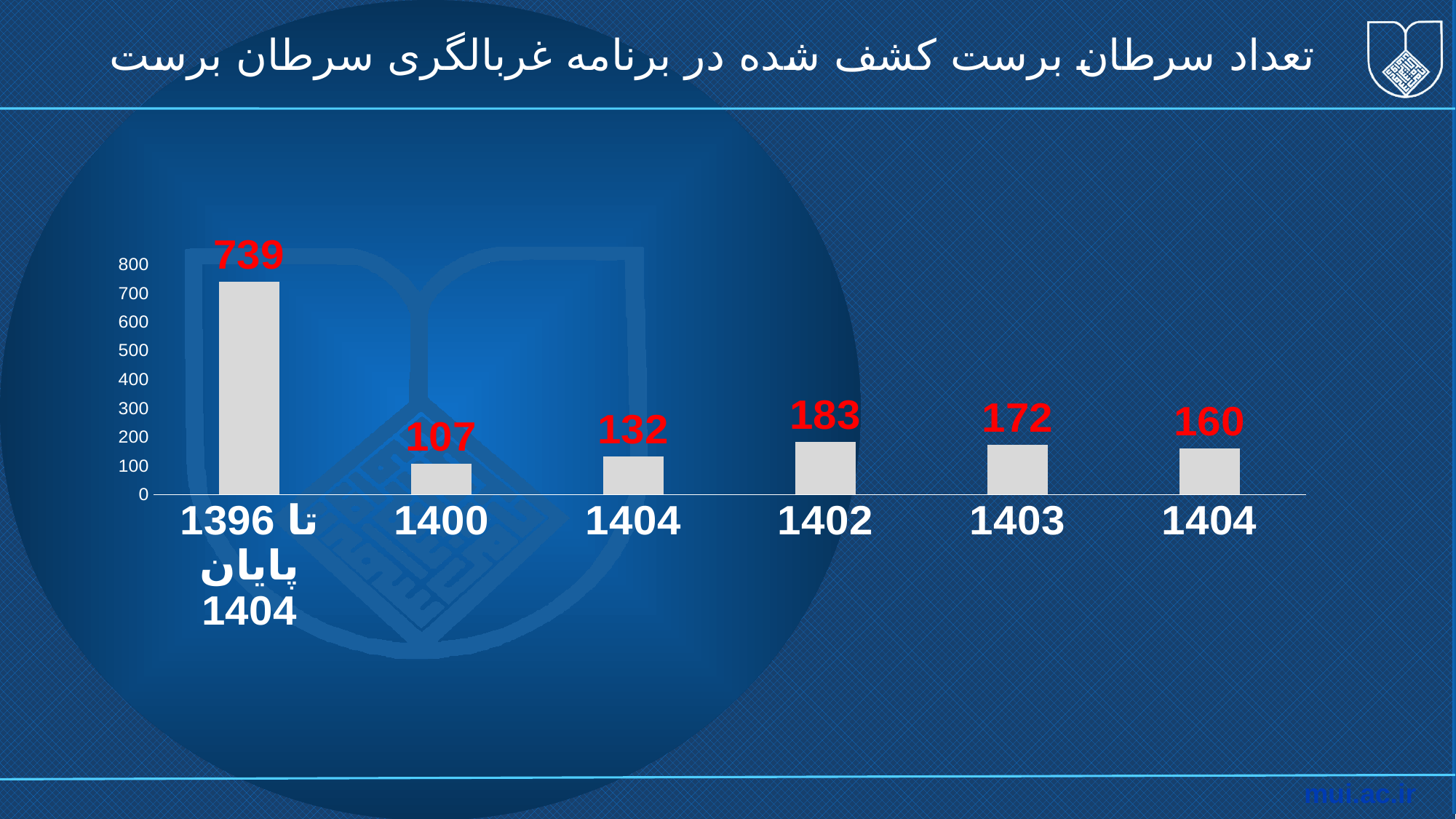

# تعداد سرطان برست کشف شده در برنامه غربالگری سرطان برست

### Chart

| Category | Series 1 |
|---|---|
| 1396 تا پایان 1404 | 739.0 |
| 1400 | 107.0 |
| 1404 | 132.0 |
| 1402 | 183.0 |
| 1403 | 172.0 |
| 1404 | 160.0 |